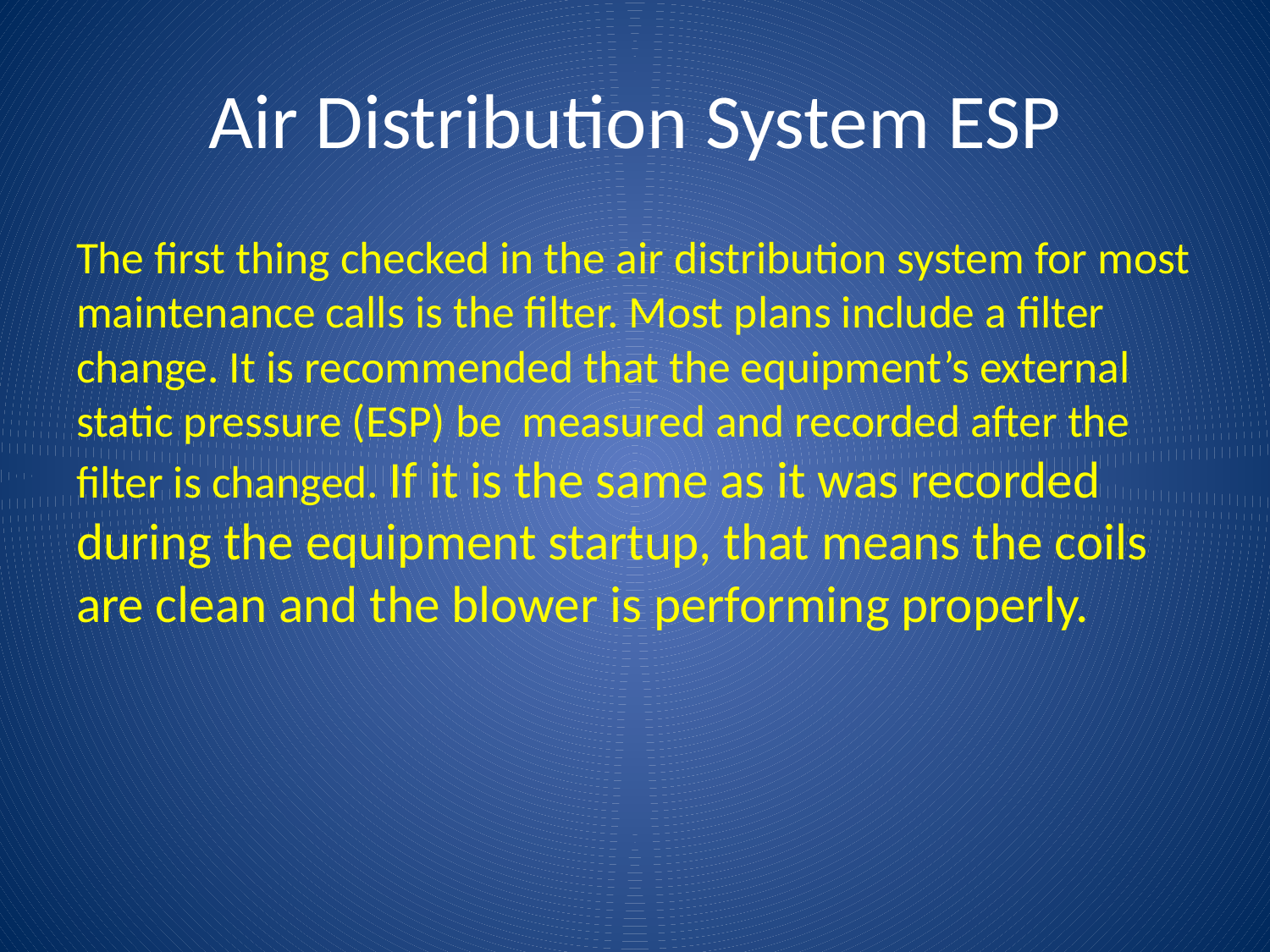

# Air Distribution System ESP
The first thing checked in the air distribution system for most maintenance calls is the filter. Most plans include a filter change. It is recommended that the equipment’s external static pressure (ESP) be  measured and recorded after the filter is changed. If it is the same as it was recorded during the equipment startup, that means the coils are clean and the blower is performing properly.